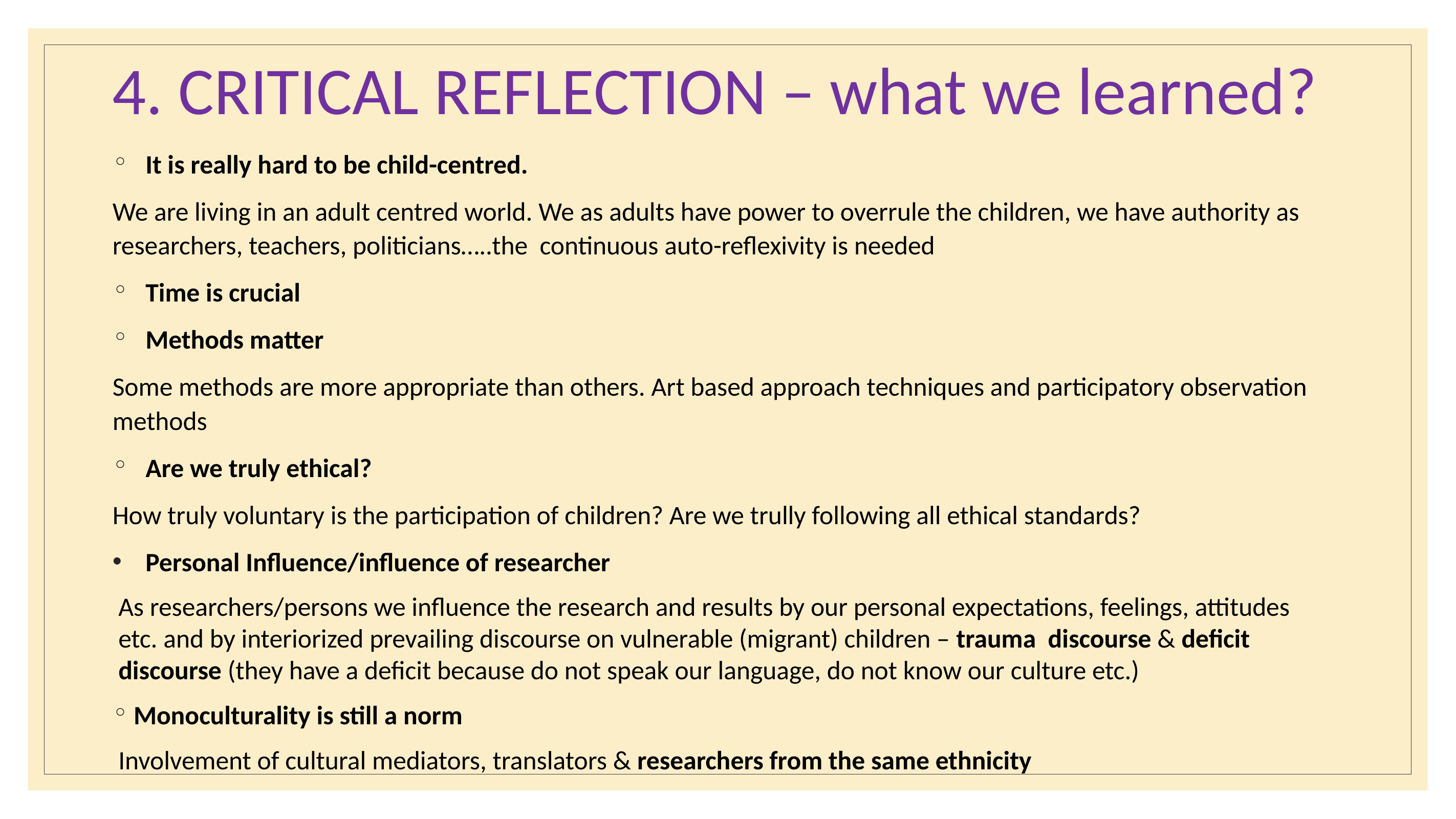

# 4. CRITICAL REFLECTION – what we learned?
It is really hard to be child-centred.
We are living in an adult centred world. We as adults have power to overrule the children, we have authority as researchers, teachers, politicians…..the  continuous auto-reflexivity is needed
Time is crucial
Methods matter
Some methods are more appropriate than others. Art based approach techniques and participatory observation methods
Are we truly ethical?
How truly voluntary is the participation of children? Are we trully following all ethical standards?
Personal Influence/influence of researcher
As researchers/persons we influence the research and results by our personal expectations, feelings, attitudes etc. and by interiorized prevailing discourse on vulnerable (migrant) children – trauma  discourse & deficit discourse (they have a deficit because do not speak our language, do not know our culture etc.)
Monoculturality is still a norm
Involvement of cultural mediators, translators & researchers from the same ethnicity